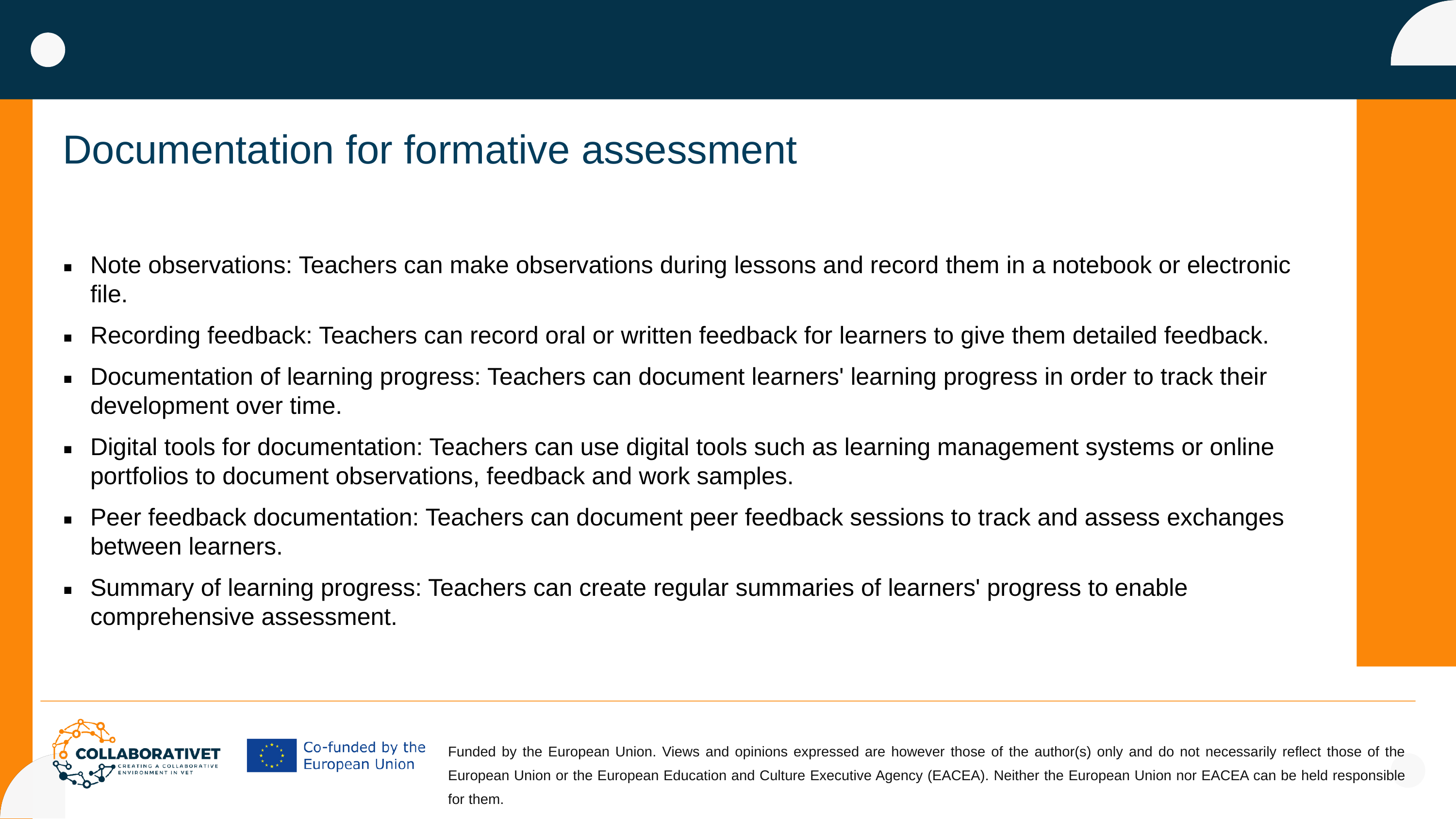

Documentation for formative assessment
Note observations: Teachers can make observations during lessons and record them in a notebook or electronic file.

Recording feedback: Teachers can record oral or written feedback for learners to give them detailed feedback.

Documentation of learning progress: Teachers can document learners' learning progress in order to track their development over time.

Digital tools for documentation: Teachers can use digital tools such as learning management systems or online portfolios to document observations, feedback and work samples.

Peer feedback documentation: Teachers can document peer feedback sessions to track and assess exchanges between learners.

Summary of learning progress: Teachers can create regular summaries of learners' progress to enable comprehensive assessment.

Funded by the European Union. Views and opinions expressed are however those of the author(s) only and do not necessarily reflect those of the European Union or the European Education and Culture Executive Agency (EACEA). Neither the European Union nor EACEA can be held responsible for them.